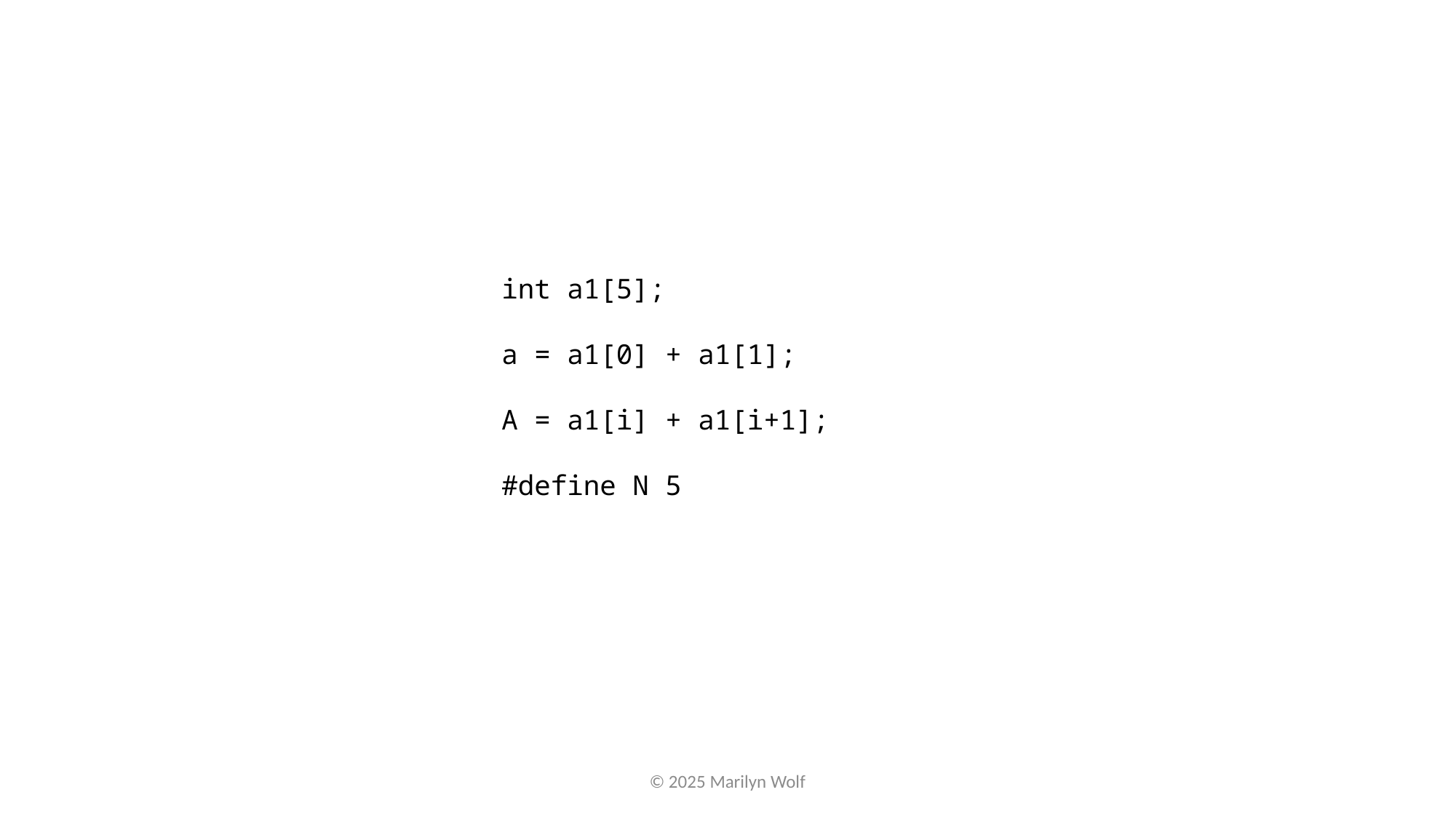

int a1[5];

a = a1[0] + a1[1];

A = a1[i] + a1[i+1];

#define N 5
© 2025 Marilyn Wolf